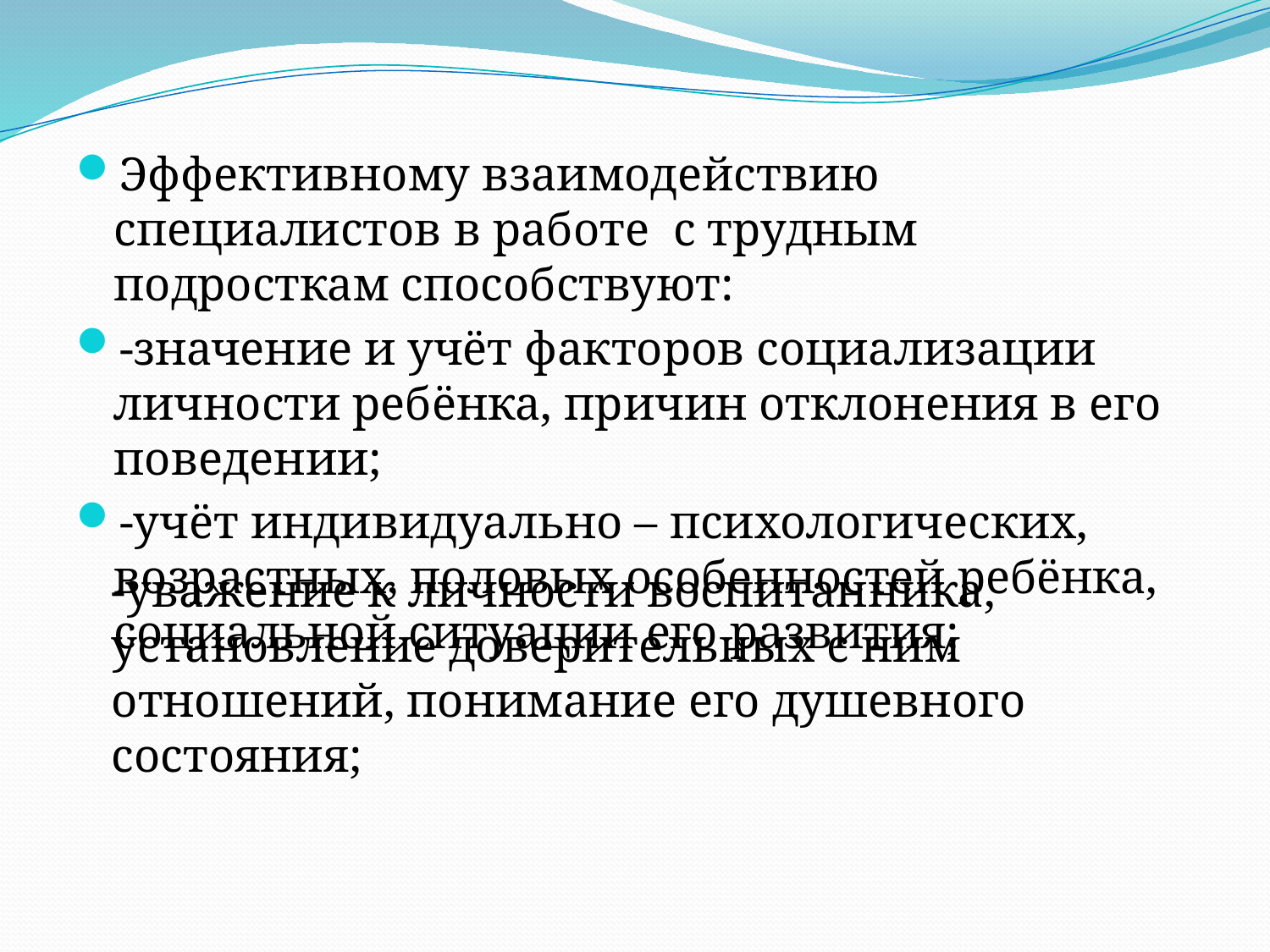

Эффективному взаимодействию специалистов в работе  с трудным подросткам способствуют:
-значение и учёт факторов социализации личности ребёнка, причин отклонения в его поведении;
-учёт индивидуально – психологических, возрастных, половых особенностей ребёнка, социальной ситуации его развития;
-уважение к личности воспитанника, установление доверительных с ним отношений, понимание его душевного состояния;